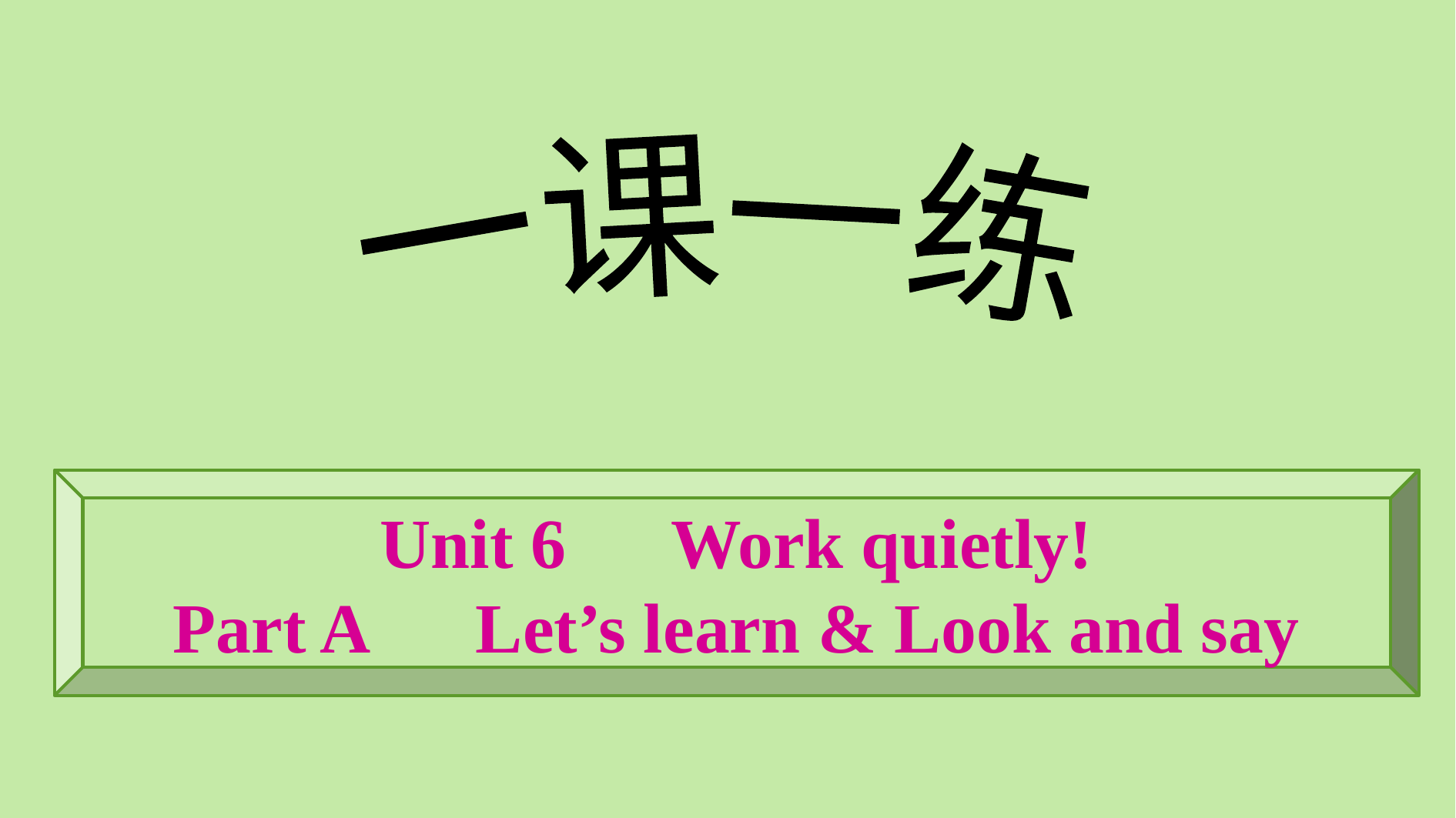

Unit 6　Work quietly!
Part A　Let’s learn & Look and say